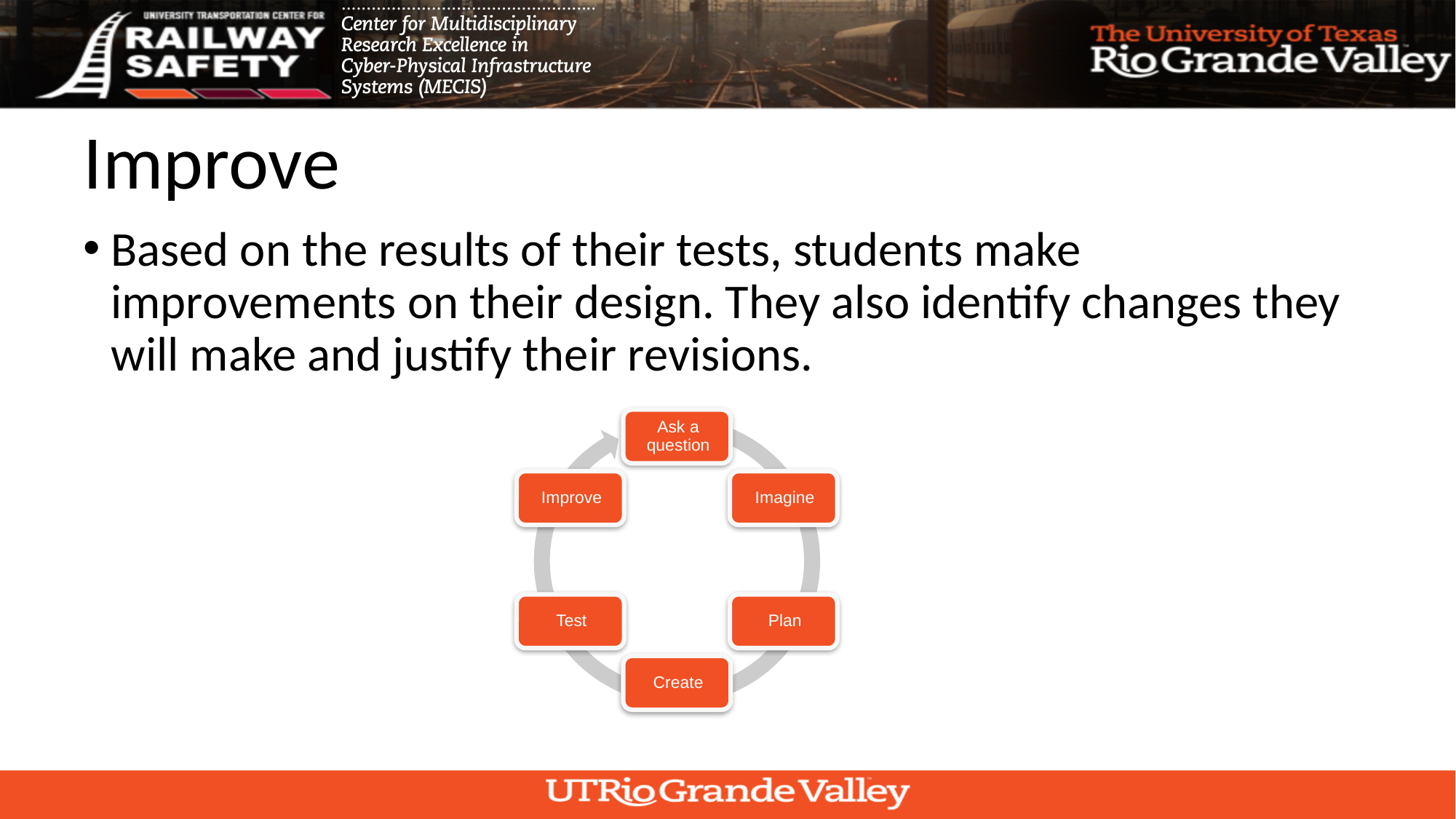

# Improve
Based on the results of their tests, students make improvements on their design. They also identify changes they will make and justify their revisions.
Ask a question
Imagine
Plan
Create
Test
Improve